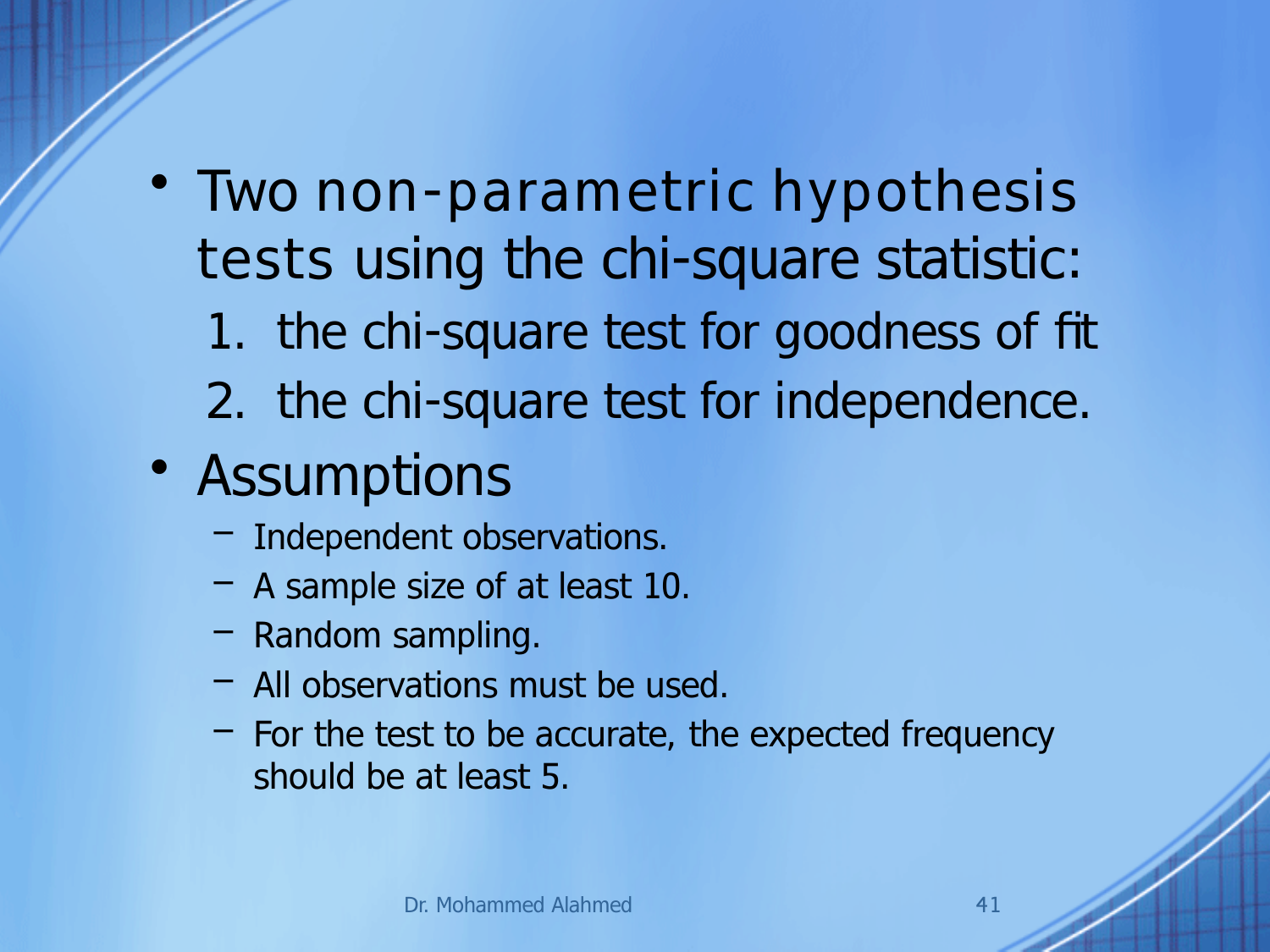

Two non-parametric hypothesis tests using the chi-square statistic:
the chi-square test for goodness of fit
the chi-square test for independence.
Assumptions
Independent observations.
A sample size of at least 10.
Random sampling.
All observations must be used.
For the test to be accurate, the expected frequency should be at least 5.

Dr. Mohammed Alahmed
41